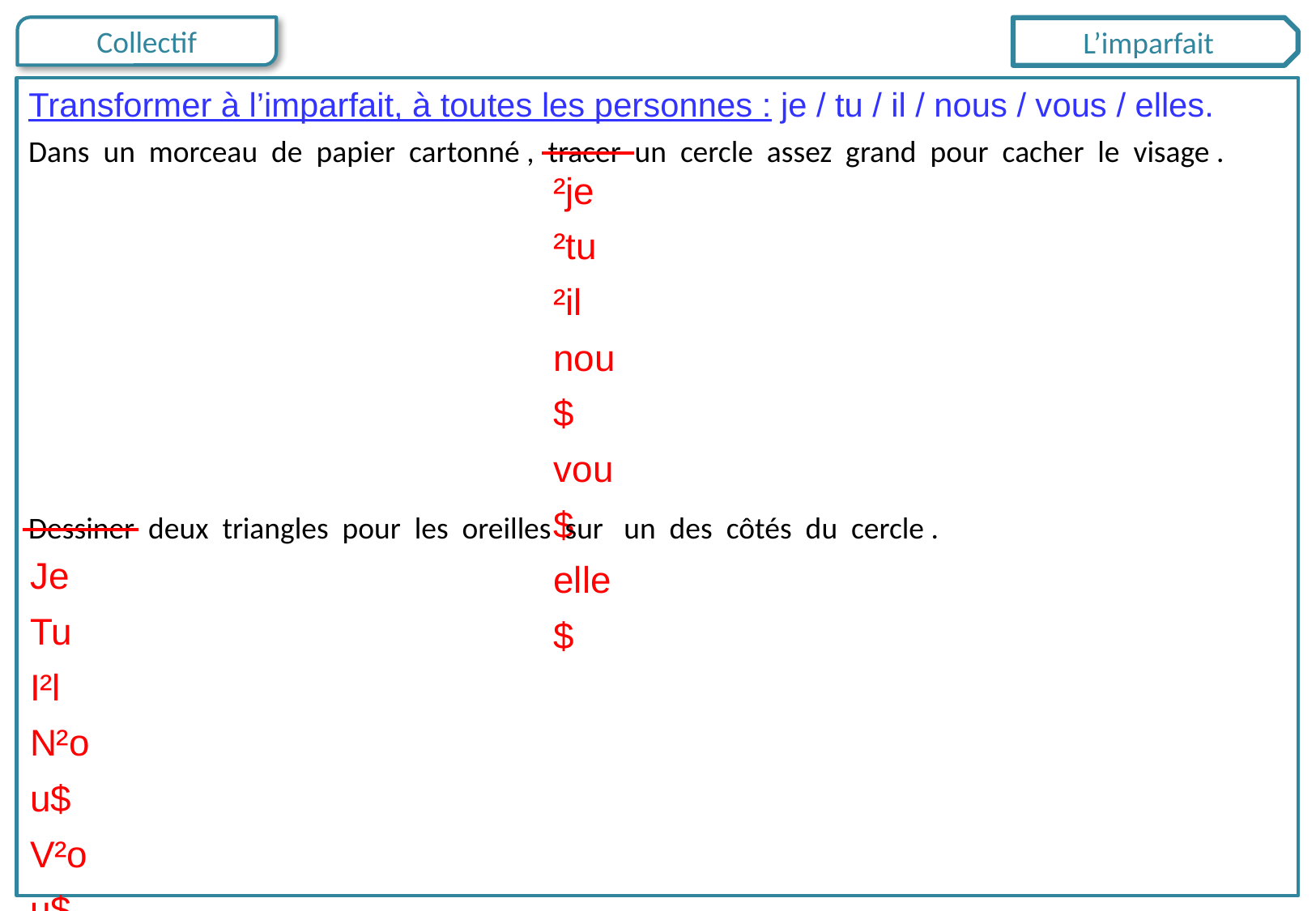

L’imparfait
Transformer à l’imparfait, à toutes les personnes : je / tu / il / nous / vous / elles.
Dans  un  morceau  de  papier  cartonné ,  tracer  un  cercle  assez  grand  pour  cacher  le  visage .
²je
²tu
²il
nou$
vou$
elle$
Dessiner  deux  triangles  pour  les  oreilles  sur   un  des  côtés  du  cercle .
Je
Tu
I²l
N²ou$
V²ou$
E²lle$